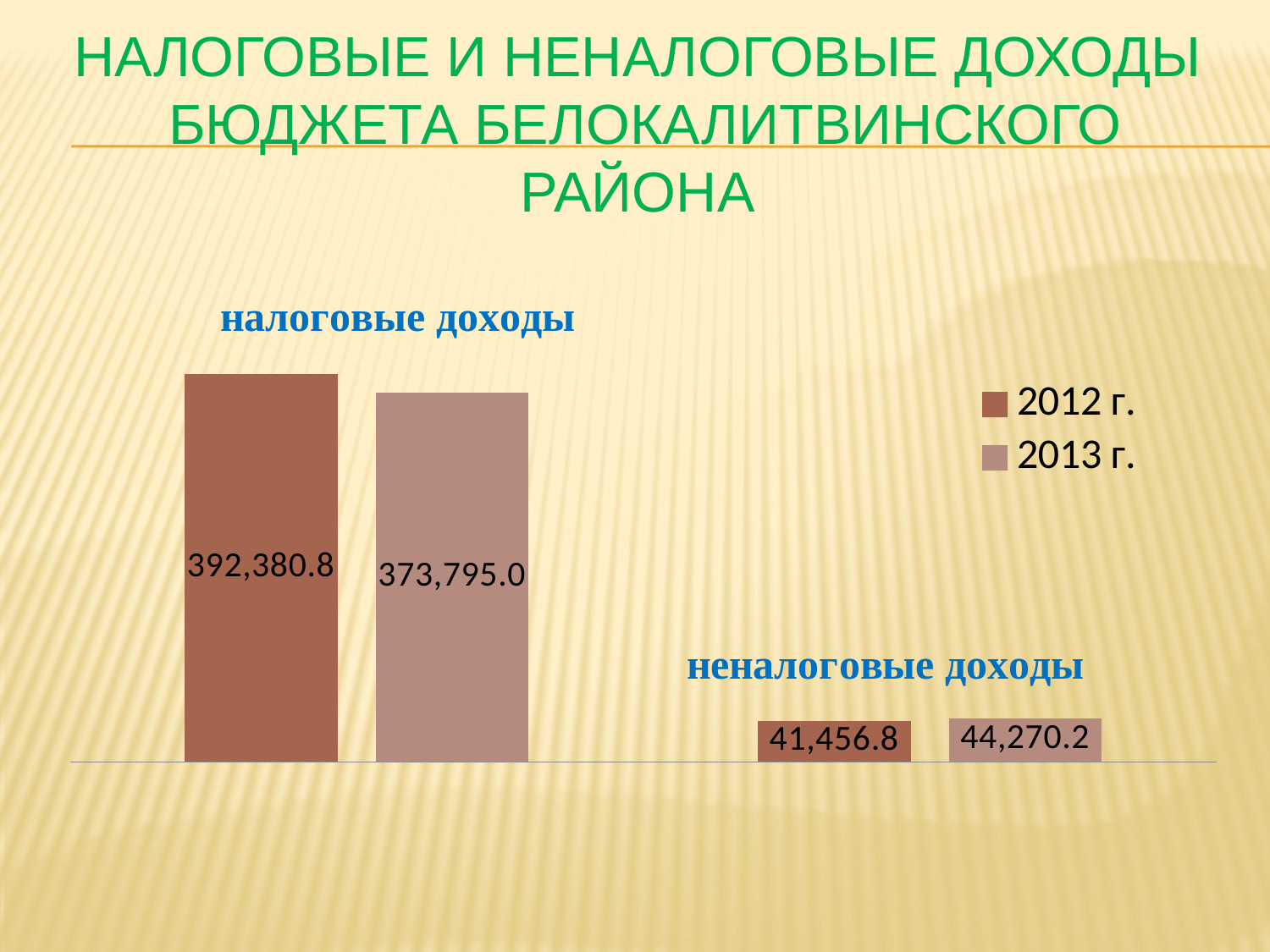

# Налоговые и неналоговые доходы бюджета Белокалитвинского района

### Chart

| Category | 2012 г. | 2013 г. |
|---|---|---|